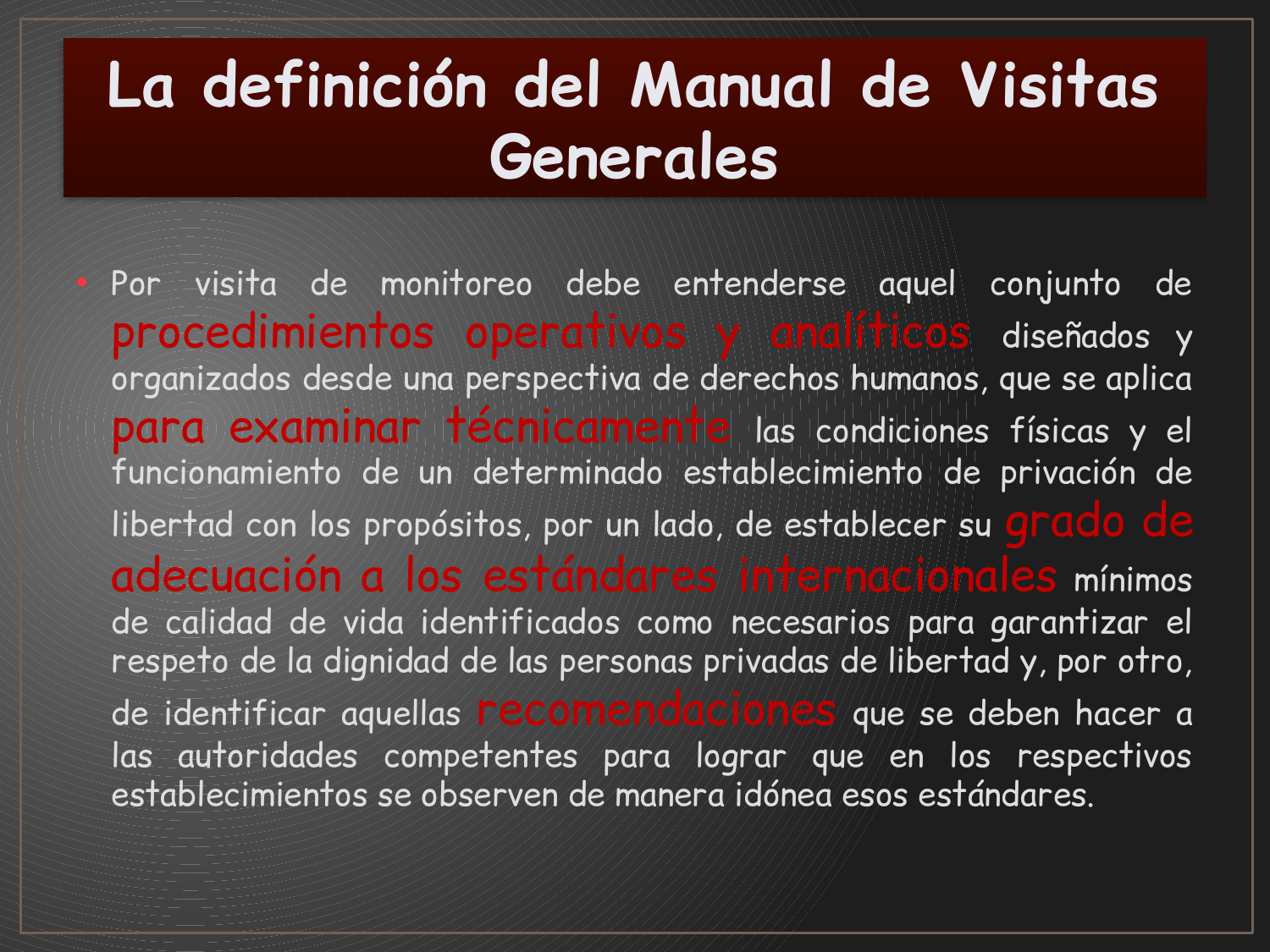

# La definición del Manual de Visitas Generales
Por visita de monitoreo debe entenderse aquel conjunto de procedimientos operativos y analíticos diseñados y organizados desde una perspectiva de derechos humanos, que se aplica para examinar técnicamente las condiciones físicas y el funcionamiento de un determinado establecimiento de privación de libertad con los propósitos, por un lado, de establecer su grado de adecuación a los estándares internacionales mínimos de calidad de vida identificados como necesarios para garantizar el respeto de la dignidad de las personas privadas de libertad y, por otro, de identificar aquellas recomendaciones que se deben hacer a las autoridades competentes para lograr que en los respectivos establecimientos se observen de manera idónea esos estándares.